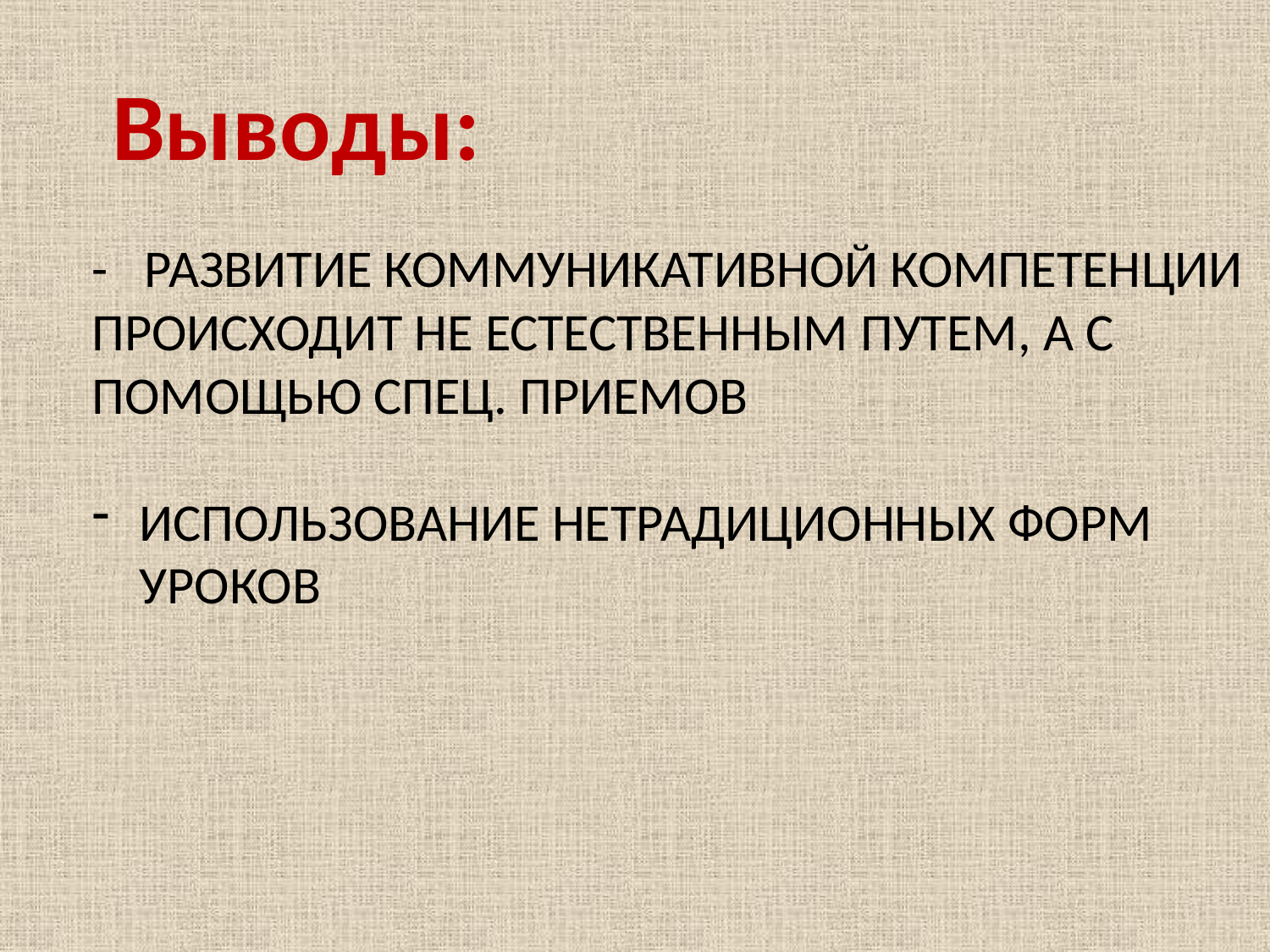

# Выводы:
-   РАЗВИТИЕ КОММУНИКАТИВНОЙ КОМПЕТЕНЦИИ
ПРОИСХОДИТ НЕ ЕСТЕСТВЕННЫМ ПУТЕМ, А С
ПОМОЩЬЮ СПЕЦ. ПРИЕМОВ

ИСПОЛЬЗОВАНИЕ НЕТРАДИЦИОННЫХ ФОРМ УРОКОВ